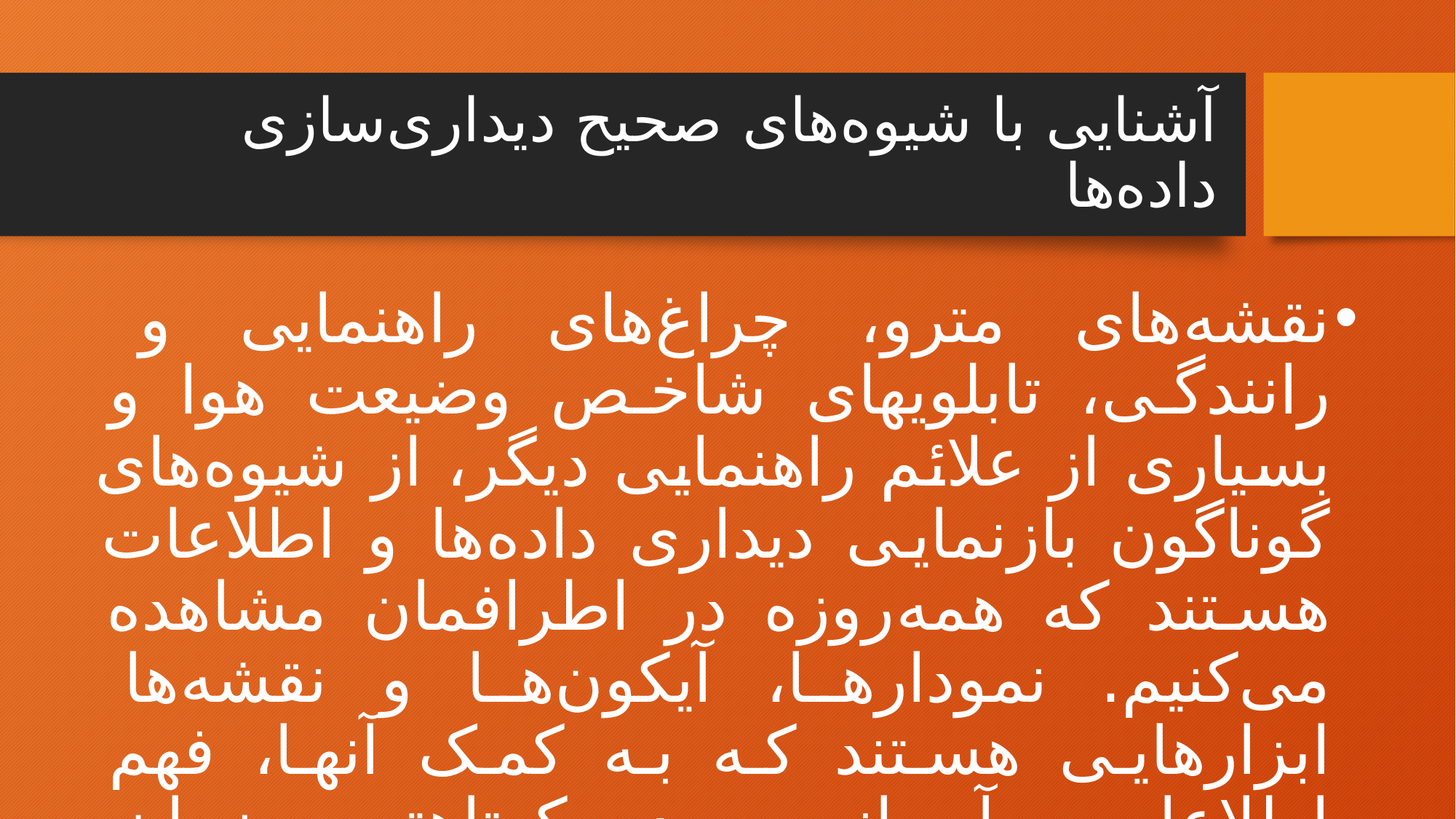

# آشنایی با شیوه‌های صحیح دیداری‌سازی داده‌ها
نقشه‌های مترو، چراغ‌های راهنمایی و رانندگی، تابلوی‏‎های شاخص وضیعت هوا و بسیاری از علائم راهنمایی دیگر، از شیوه‌های گوناگون بازنمایی دیداری داده‌ها و اطلاعات هستند که همه‌روزه در اطرافمان مشاهده می‌کنیم. نمودارها، آیکون‌ها و نقشه‌ها ابزارهایی هستند که به کمک آنها، فهم اطلاعات به‌آسانی و در کوتاه‎ترین زمان ممکن میسر می‎شود.